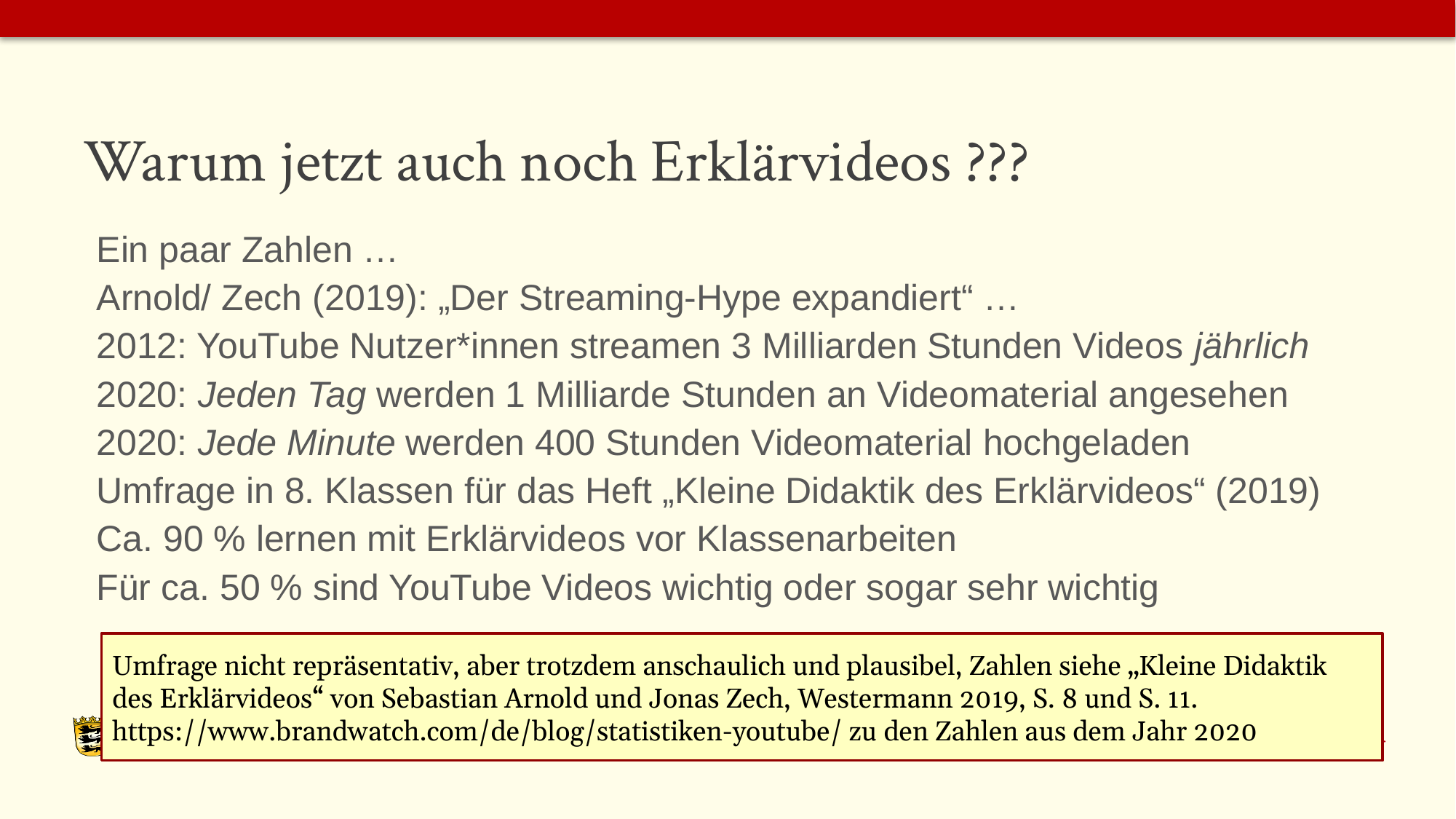

# Warum jetzt auch noch Erklärvideos ???
Ein paar Zahlen …
Arnold/ Zech (2019): „Der Streaming-Hype expandiert“ …
2012: YouTube Nutzer*innen streamen 3 Milliarden Stunden Videos jährlich
2020: Jeden Tag werden 1 Milliarde Stunden an Videomaterial angesehen
2020: Jede Minute werden 400 Stunden Videomaterial hochgeladen
Umfrage in 8. Klassen für das Heft „Kleine Didaktik des Erklärvideos“ (2019)
Ca. 90 % lernen mit Erklärvideos vor Klassenarbeiten
Für ca. 50 % sind YouTube Videos wichtig oder sogar sehr wichtig

Umfrage nicht repräsentativ, aber trotzdem anschaulich und plausibel, Zahlen siehe „Kleine Didaktik des Erklärvideos“ von Sebastian Arnold und Jonas Zech, Westermann 2019, S. 8 und S. 11.
https://www.brandwatch.com/de/blog/statistiken-youtube/ zu den Zahlen aus dem Jahr 2020